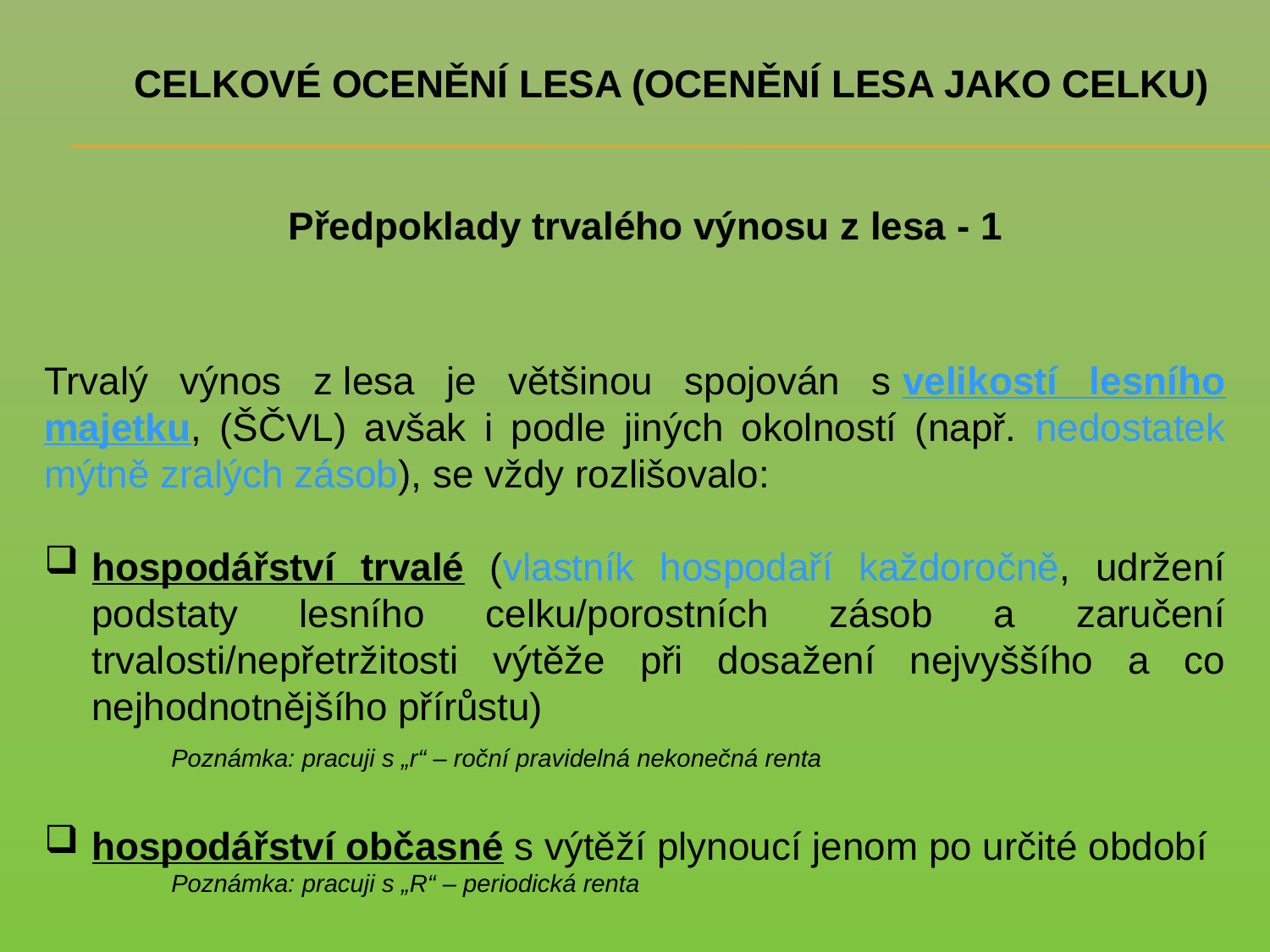

# CELKOVÉ OCENĚNÍ LESA (OCENĚNÍ LESA JAKO CELKU)

Předpoklady trvalého výnosu z lesa - 1
Trvalý výnos z lesa je většinou spojován s velikostí lesního majetku, (ŠČVL) avšak i podle jiných okolností (např. nedostatek mýtně zralých zásob), se vždy rozlišovalo:

hospodářství trvalé (vlastník hospodaří každoročně, udržení podstaty lesního celku/porostních zásob a zaručení trvalosti/nepřetržitosti výtěže při dosažení nejvyššího a co nejhodnotnějšího přírůstu)
	Poznámka: pracuji s „r“ – roční pravidelná nekonečná renta

hospodářství občasné s výtěží plynoucí jenom po určité období
	Poznámka: pracuji s „R“ – periodická renta